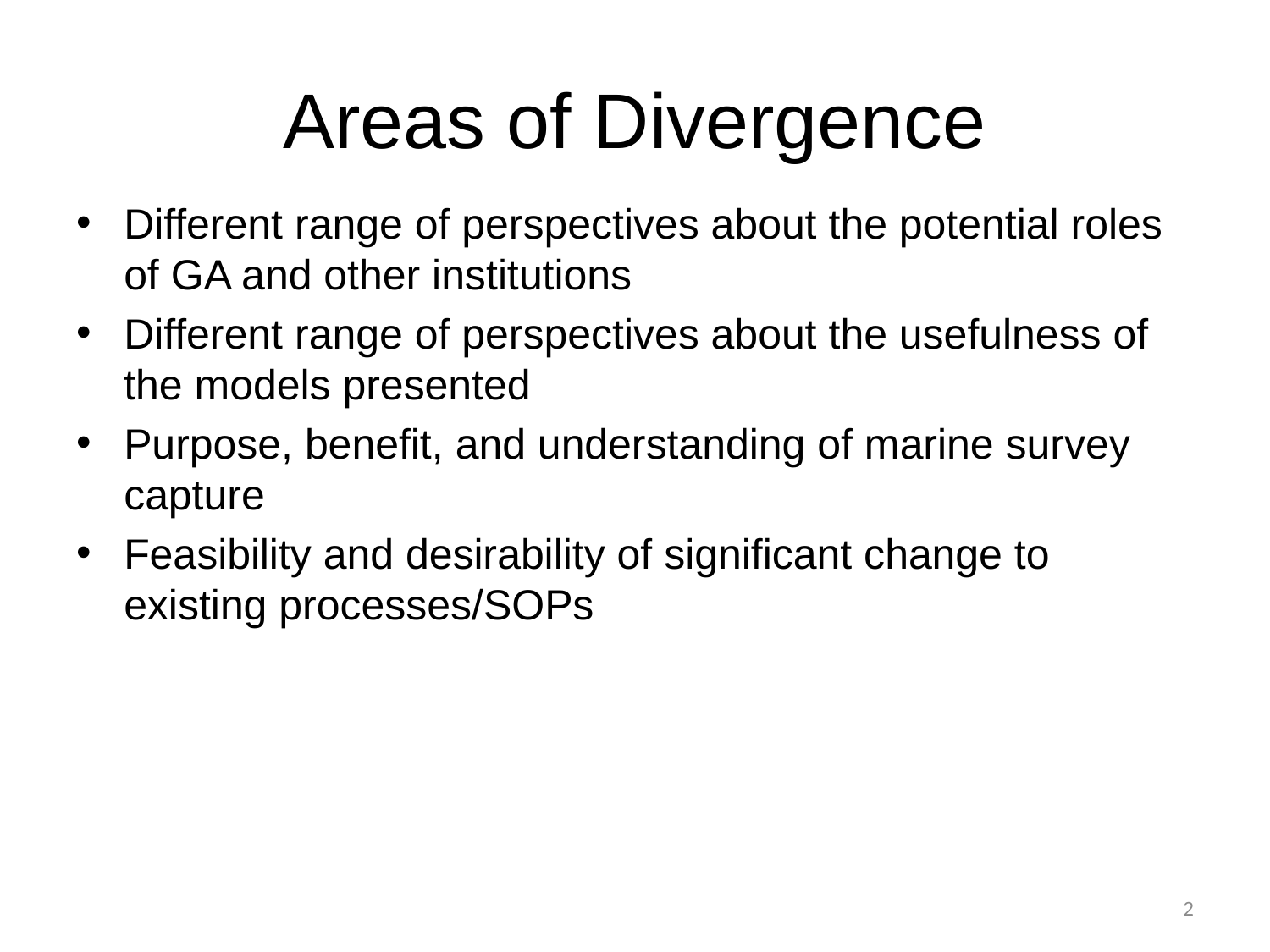

# Areas of Divergence
Different range of perspectives about the potential roles of GA and other institutions
Different range of perspectives about the usefulness of the models presented
Purpose, benefit, and understanding of marine survey capture
Feasibility and desirability of significant change to existing processes/SOPs
2